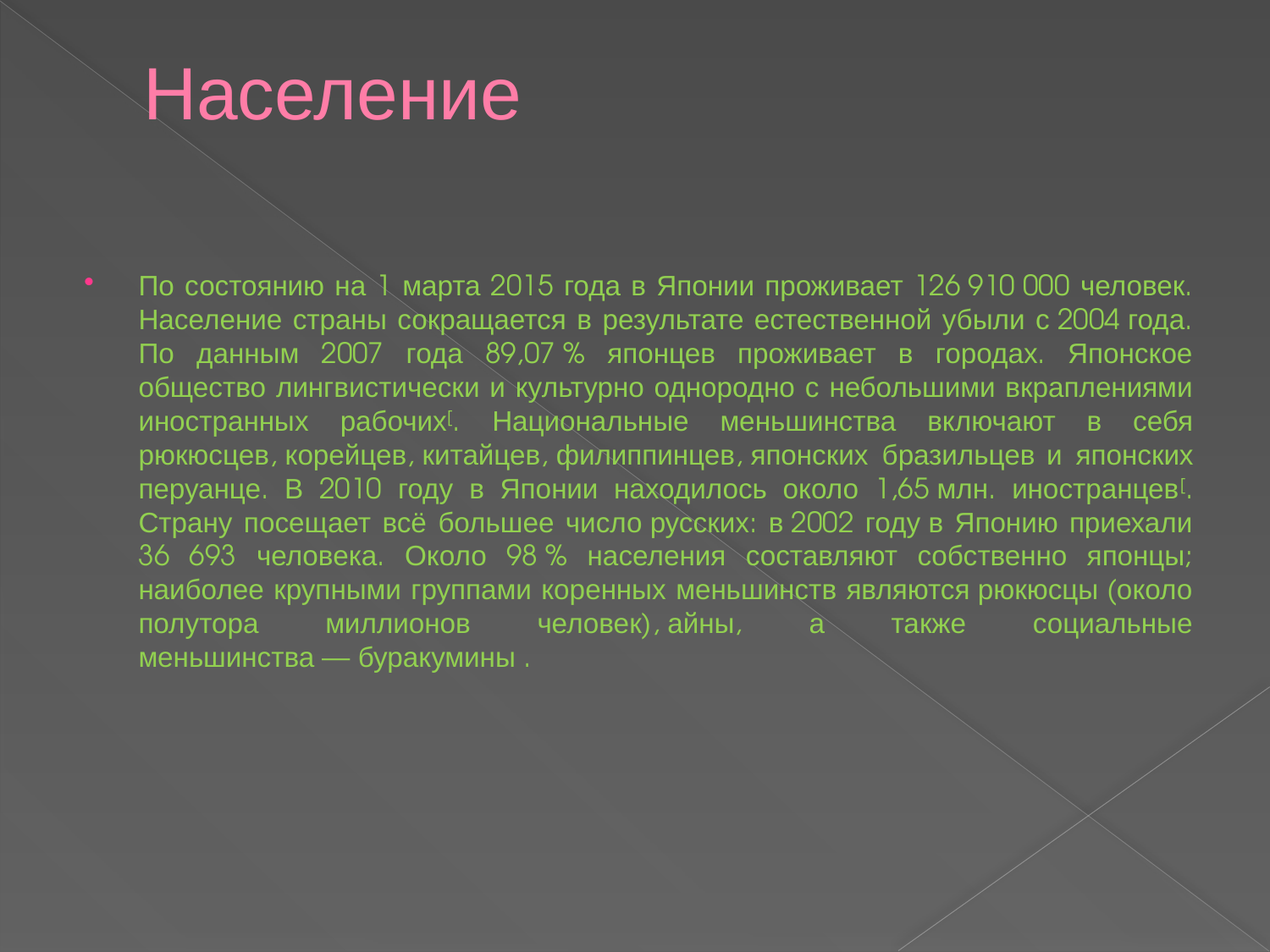

# Население
По состоянию на 1 марта 2015 года в Японии проживает 126 910 000 человек. Население страны сокращается в результате естественной убыли с 2004 года. По данным 2007 года 89,07 % японцев проживает в городах. Японское общество лингвистически и культурно однородно с небольшими вкраплениями иностранных рабочих[. Национальные меньшинства включают в себя рюкюсцев, корейцев, китайцев, филиппинцев, японских бразильцев и японских перуанце. В 2010 году в Японии находилось около 1,65 млн. иностранцев[. Страну посещает всё большее число русских: в 2002 году в Японию приехали 36 693 человека. Около 98 % населения составляют собственно японцы; наиболее крупными группами коренных меньшинств являются рюкюсцы (около полутора миллионов человек), айны, а также социальные меньшинства — буракумины .